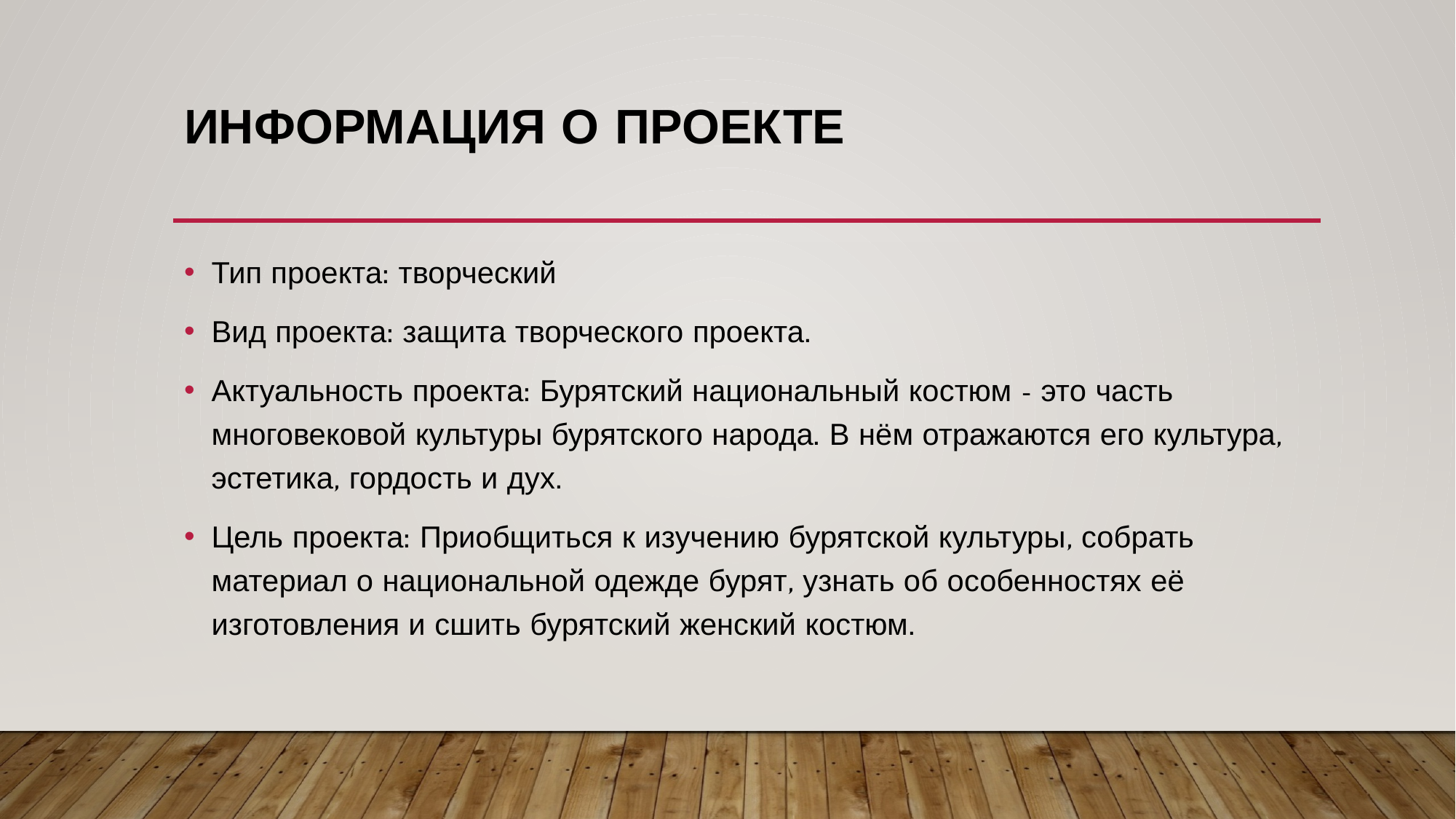

# Информация о проекте
Тип проекта: творческий
Вид проекта: защита творческого проекта.
Актуальность проекта: Бурятский национальный костюм - это часть многовековой культуры бурятского народа. В нём отражаются его культура, эстетика, гордость и дух.
Цель проекта: Приобщиться к изучению бурятской культуры, собрать материал о национальной одежде бурят, узнать об особенностях её изготовления и сшить бурятский женский костюм.